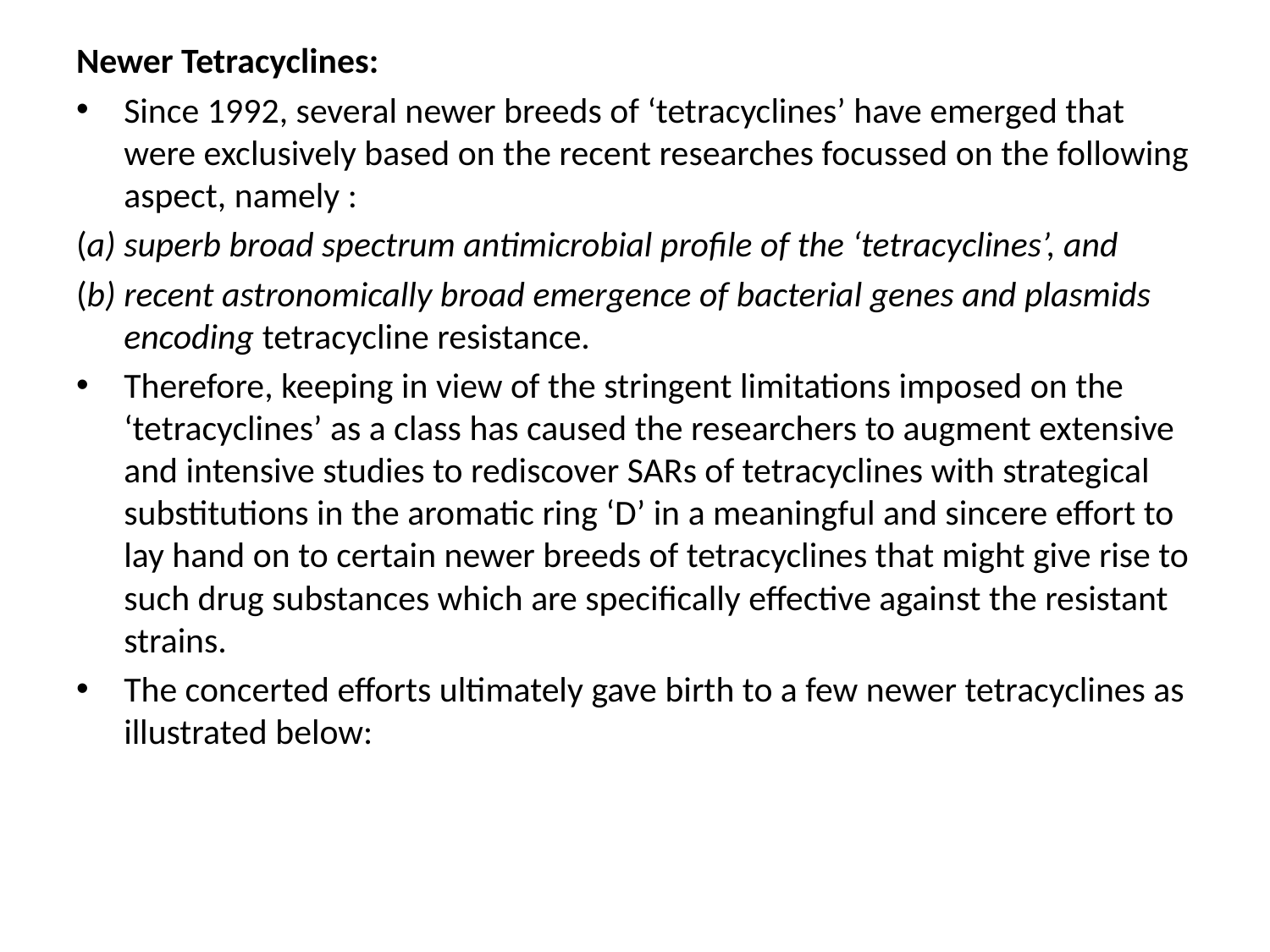

Newer Tetracyclines:
Since 1992, several newer breeds of ‘tetracyclines’ have emerged that were exclusively based on the recent researches focussed on the following aspect, namely :
(a) superb broad spectrum antimicrobial profile of the ‘tetracyclines’, and
(b) recent astronomically broad emergence of bacterial genes and plasmids encoding tetracycline resistance.
Therefore, keeping in view of the stringent limitations imposed on the ‘tetracyclines’ as a class has caused the researchers to augment extensive and intensive studies to rediscover SARs of tetracyclines with strategical substitutions in the aromatic ring ‘D’ in a meaningful and sincere effort to lay hand on to certain newer breeds of tetracyclines that might give rise to such drug substances which are specifically effective against the resistant strains.
The concerted efforts ultimately gave birth to a few newer tetracyclines as illustrated below:

#